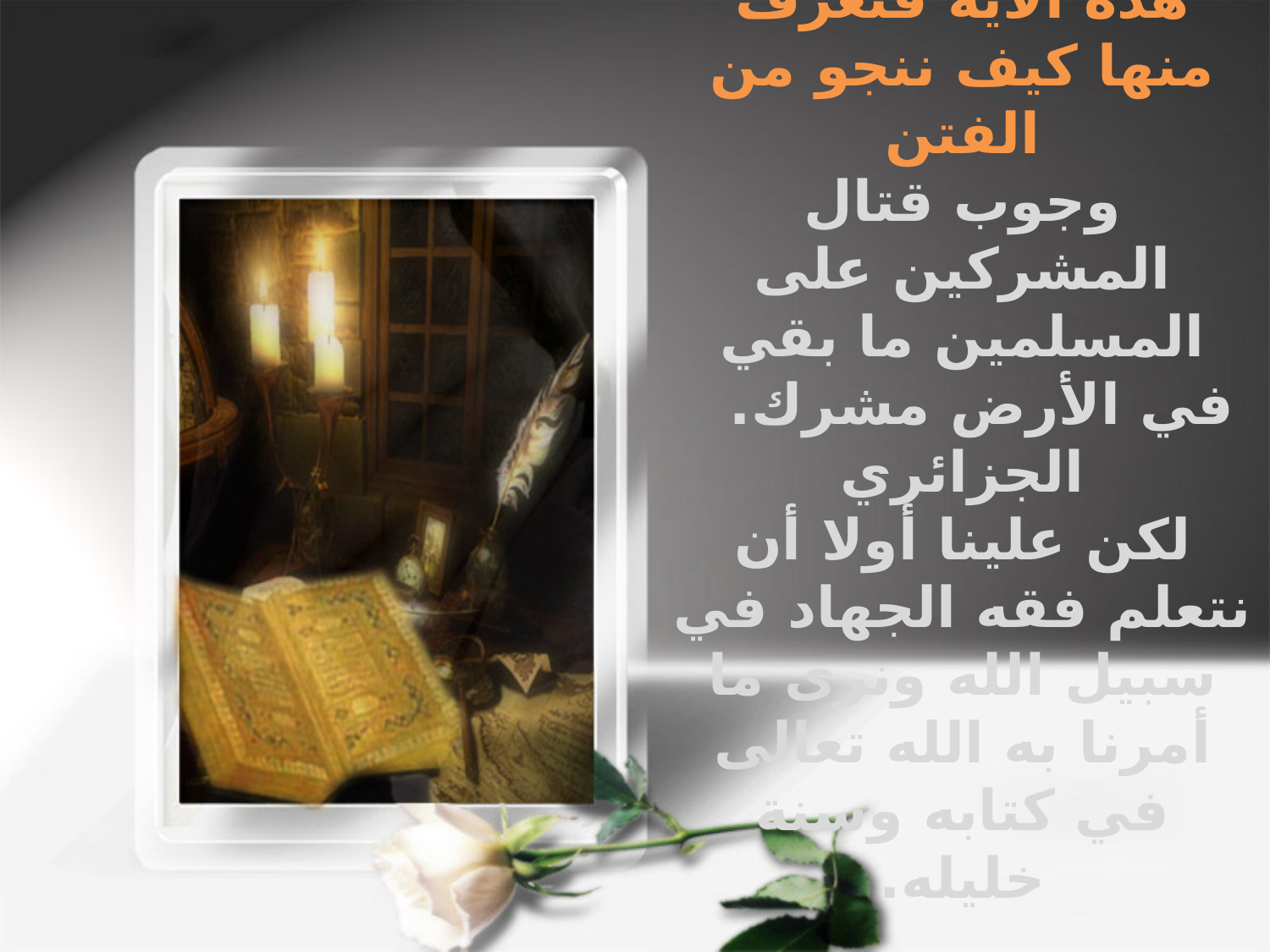

كيف نعيش تحت ظل هذه الآية فنعرف منها كيف ننجو من الفتن
وجوب قتال المشركين على المسلمين ما بقي في الأرض مشرك.   الجزائري
لكن علينا أولا أن نتعلم فقه الجهاد في سبيل الله ونرى ما أمرنا به الله تعالى في كتابه وسنة خليله.